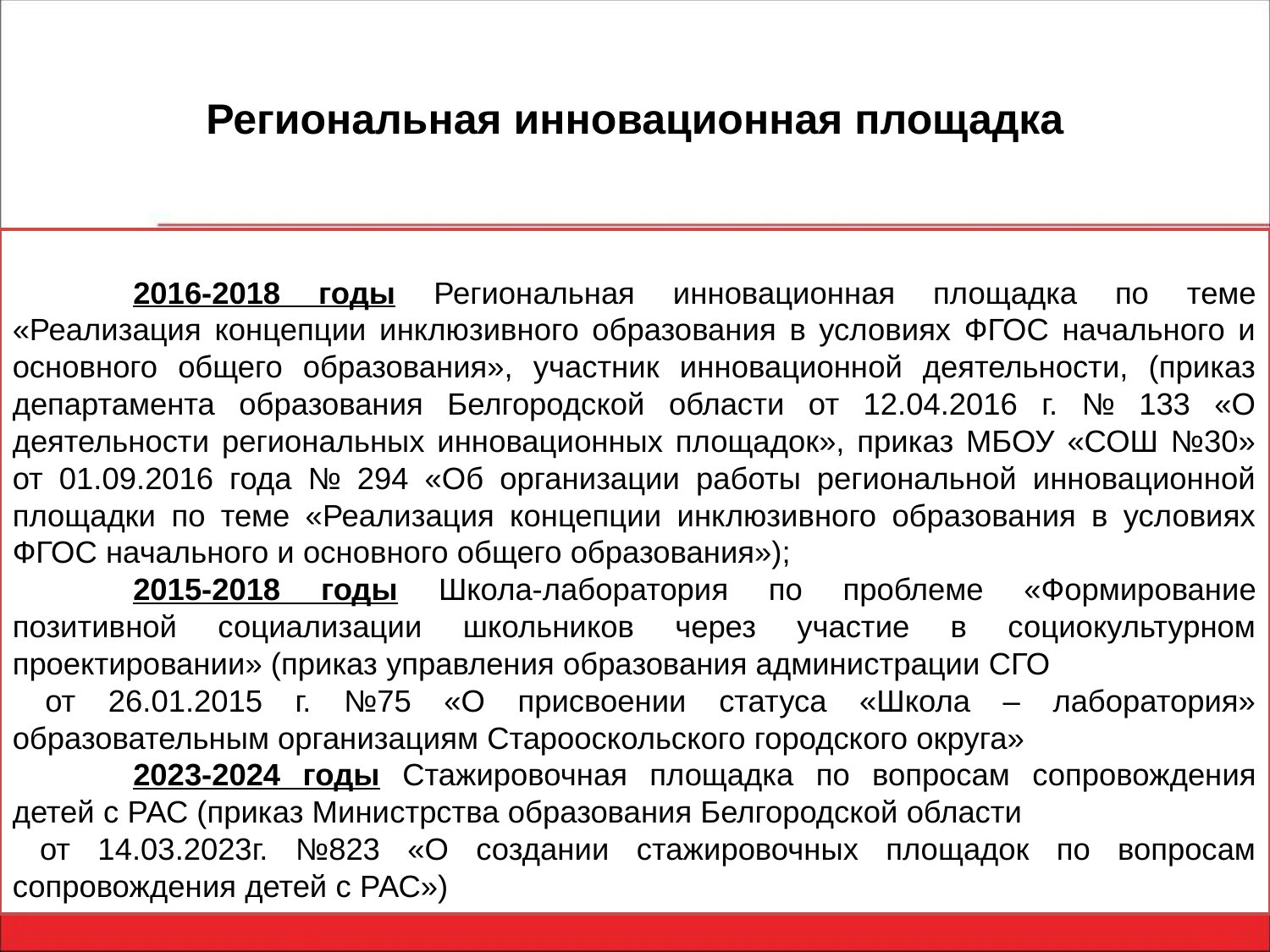

# Региональная инновационная площадка

	2016-2018 годы Региональная инновационная площадка по теме «Реализация концепции инклюзивного образования в условиях ФГОС начального и основного общего образования», участник инновационной деятельности, (приказ департамента образования Белгородской области от 12.04.2016 г. № 133 «О деятельности региональных инновационных площадок», приказ МБОУ «СОШ №30» от 01.09.2016 года № 294 «Об организации работы региональной инновационной площадки по теме «Реализация концепции инклюзивного образования в условиях ФГОС начального и основного общего образования»);
	2015-2018 годы Школа-лаборатория по проблеме «Формирование позитивной социализации школьников через участие в социокультурном проектировании» (приказ управления образования администрации СГО
 от 26.01.2015 г. №75 «О присвоении статуса «Школа – лаборатория» образовательным организациям Старооскольского городского округа»
	2023-2024 годы Стажировочная площадка по вопросам сопровождения детей с РАС (приказ Министрства образования Белгородской области
 от 14.03.2023г. №823 «О создании стажировочных площадок по вопросам сопровождения детей с РАС»)